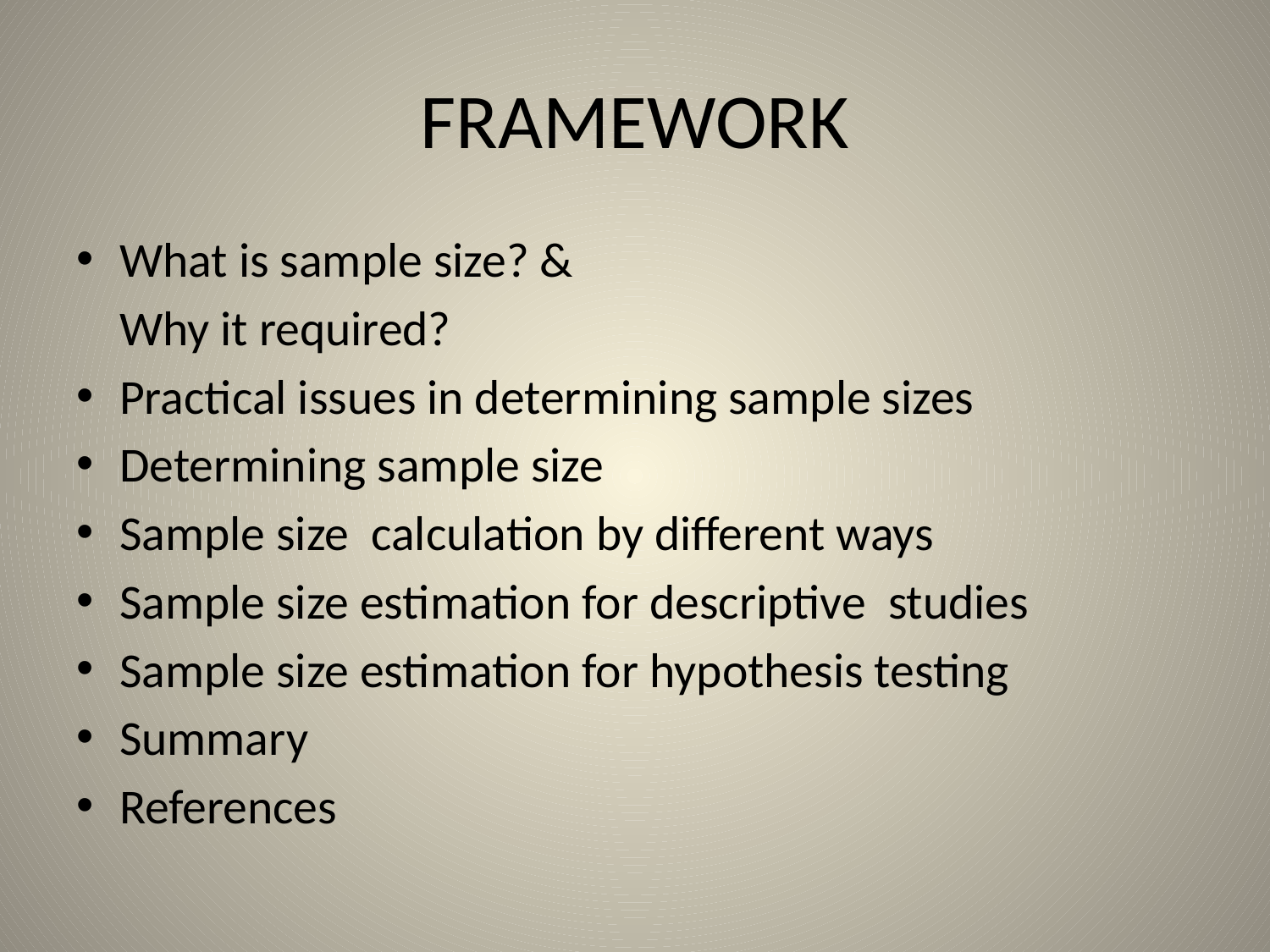

# FRAMEWORK
What is sample size? &
	Why it required?
Practical issues in determining sample sizes
Determining sample size
Sample size  calculation by different ways
Sample size estimation for descriptive  studies
Sample size estimation for hypothesis testing
Summary
References